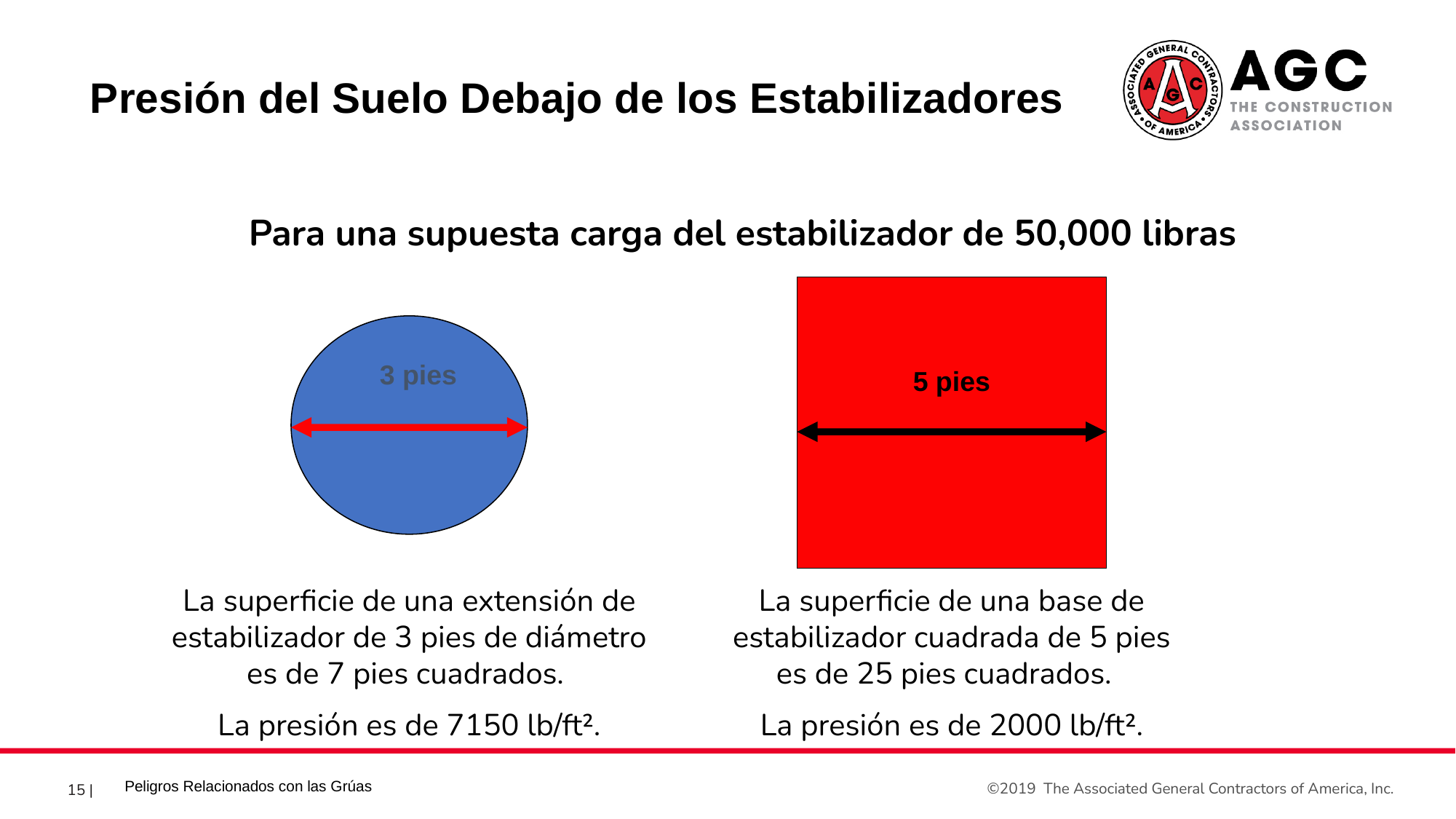

Presión del Suelo Debajo de los Estabilizadores

Para una supuesta carga del estabilizador de 50,000 libras

3 pies
5 pies

La superficie de una base de estabilizador cuadrada de 5 pies es de 25 pies cuadrados.
La presión es de 2000 lb/ft².
La superficie de una extensión de estabilizador de 3 pies de diámetro es de 7 pies cuadrados.
La presión es de 7150 lb/ft².
Peligros Relacionados con las Grúas